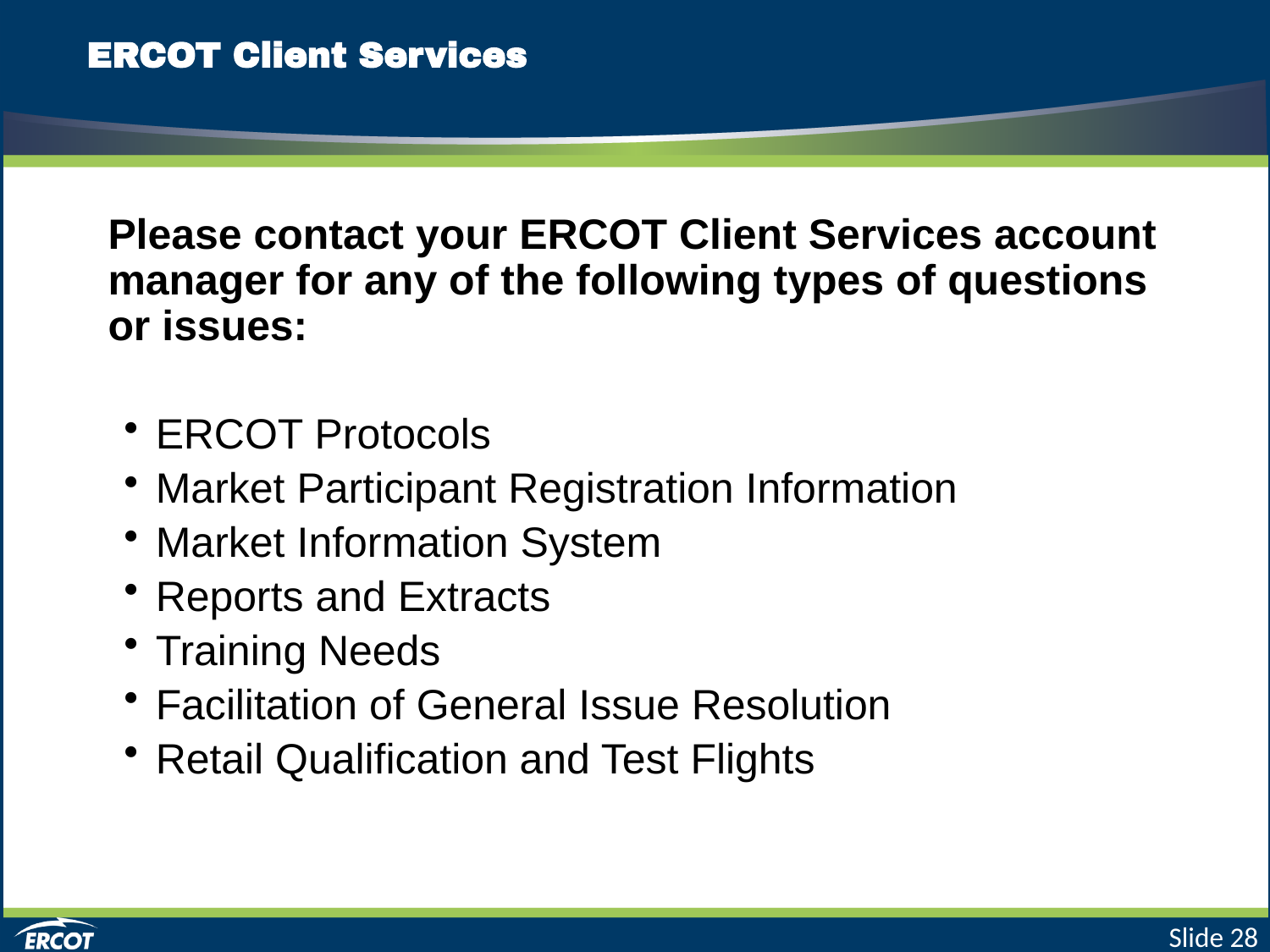

# ERCOT Client Services
Please contact your ERCOT Client Services account manager for any of the following types of questions or issues:

ERCOT Protocols
Market Participant Registration Information
Market Information System
Reports and Extracts
Training Needs
Facilitation of General Issue Resolution
Retail Qualification and Test Flights